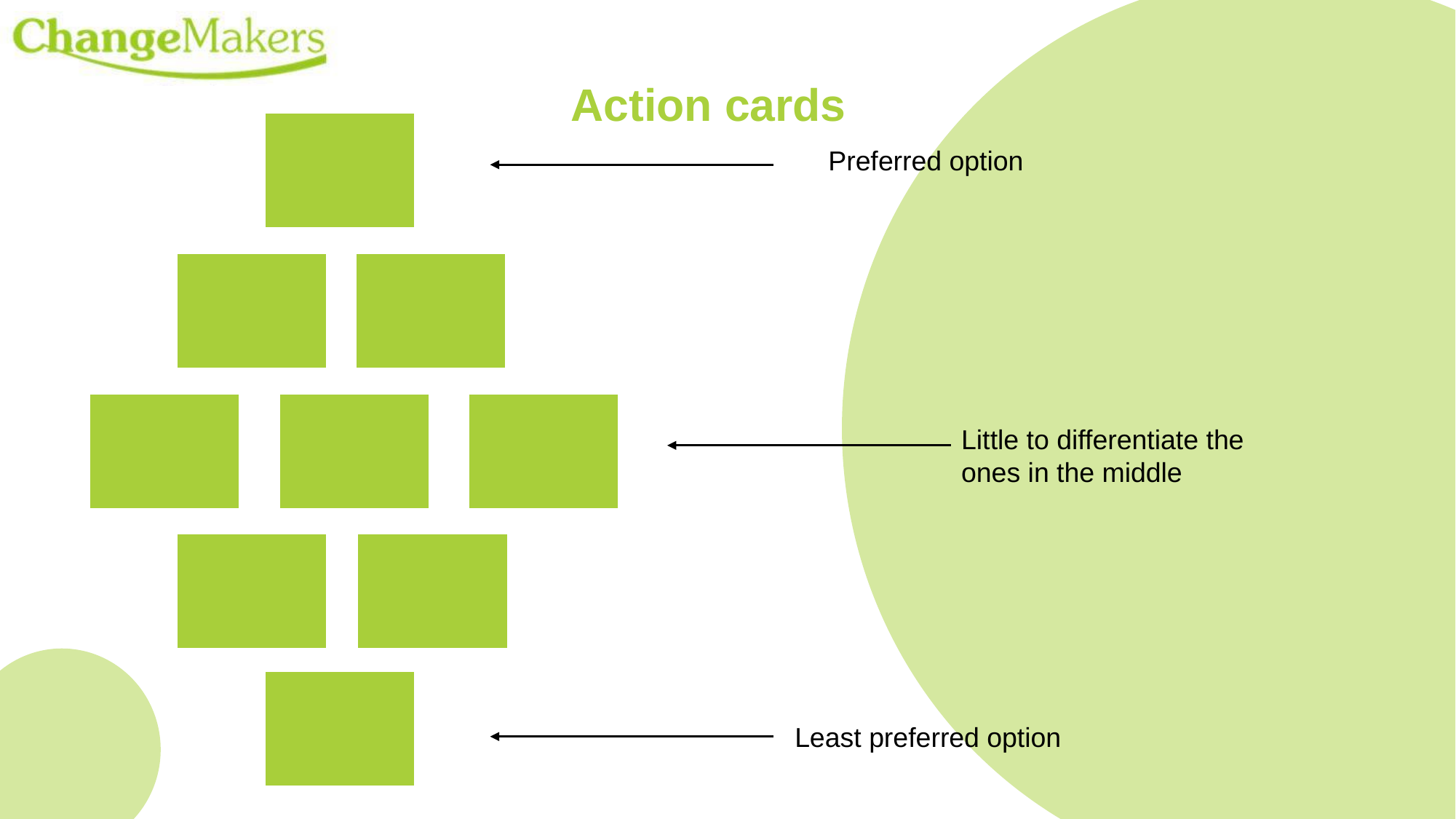

Action cards

Preferred option

Little to differentiate the ones in the middle

Least preferred option